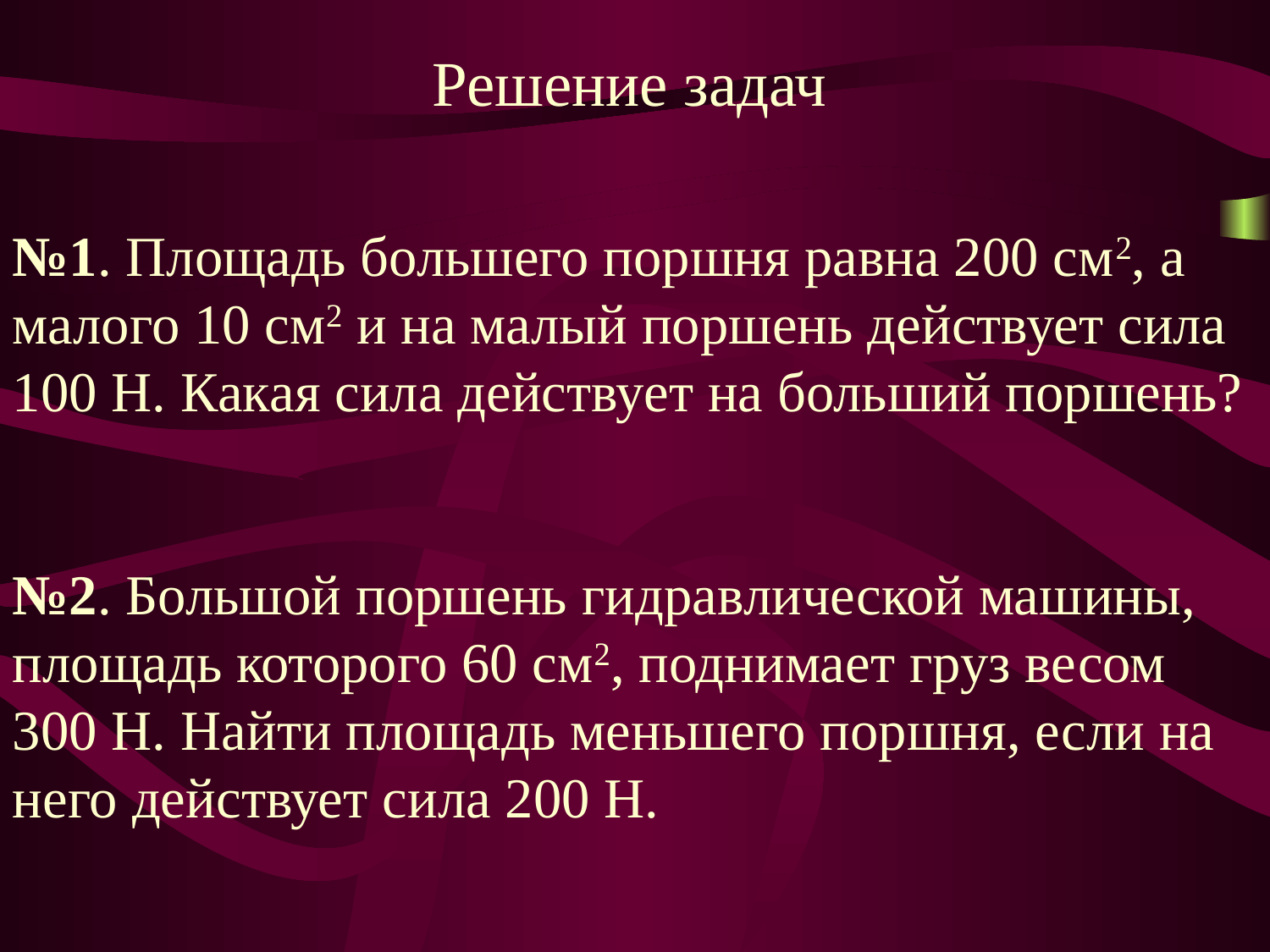

Решение задач

№1. Площадь большего поршня равна 200 см2, а малого 10 см2 и на малый поршень действует сила 100 Н. Какая сила действует на больший поршень?

№2. Большой поршень гидравлической машины, площадь которого 60 см2, поднимает груз весом 300 Н. Найти площадь меньшего поршня, если на него действует сила 200 Н.